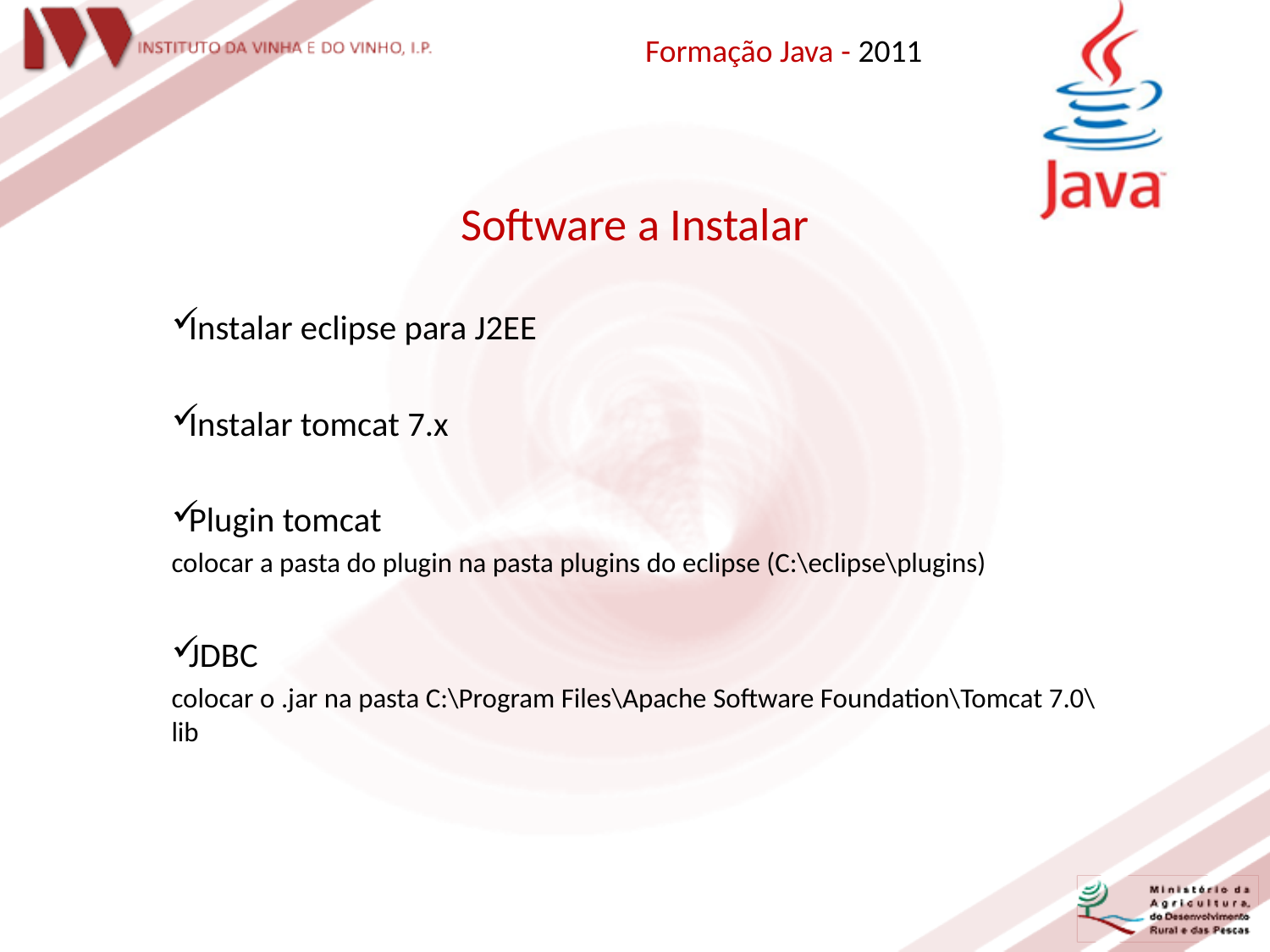

Formação Java - 2011
Software a Instalar

Instalar eclipse para J2EE

Instalar tomcat 7.x

Plugin tomcat
colocar a pasta do plugin na pasta plugins do eclipse (C:\eclipse\plugins)

JDBC
colocar o .jar na pasta C:\Program Files\Apache Software Foundation\Tomcat 7.0\lib